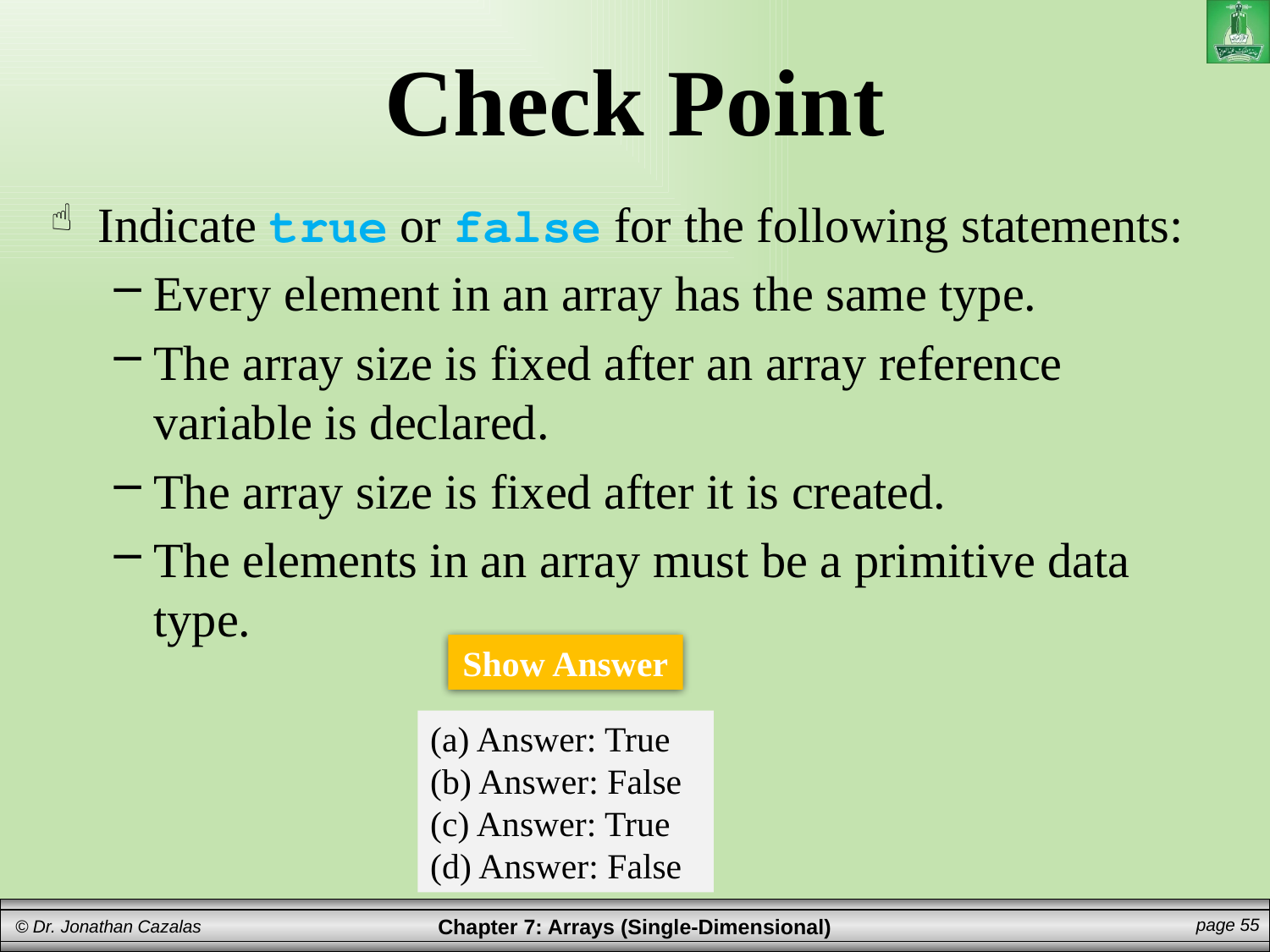

# Check Point
Indicate true or false for the following statements:
Every element in an array has the same type.
The array size is fixed after an array reference variable is declared.
The array size is fixed after it is created.
The elements in an array must be a primitive data type.
Show Answer
(a) Answer: True 
(b) Answer: False 
(c) Answer: True 
(d) Answer: False